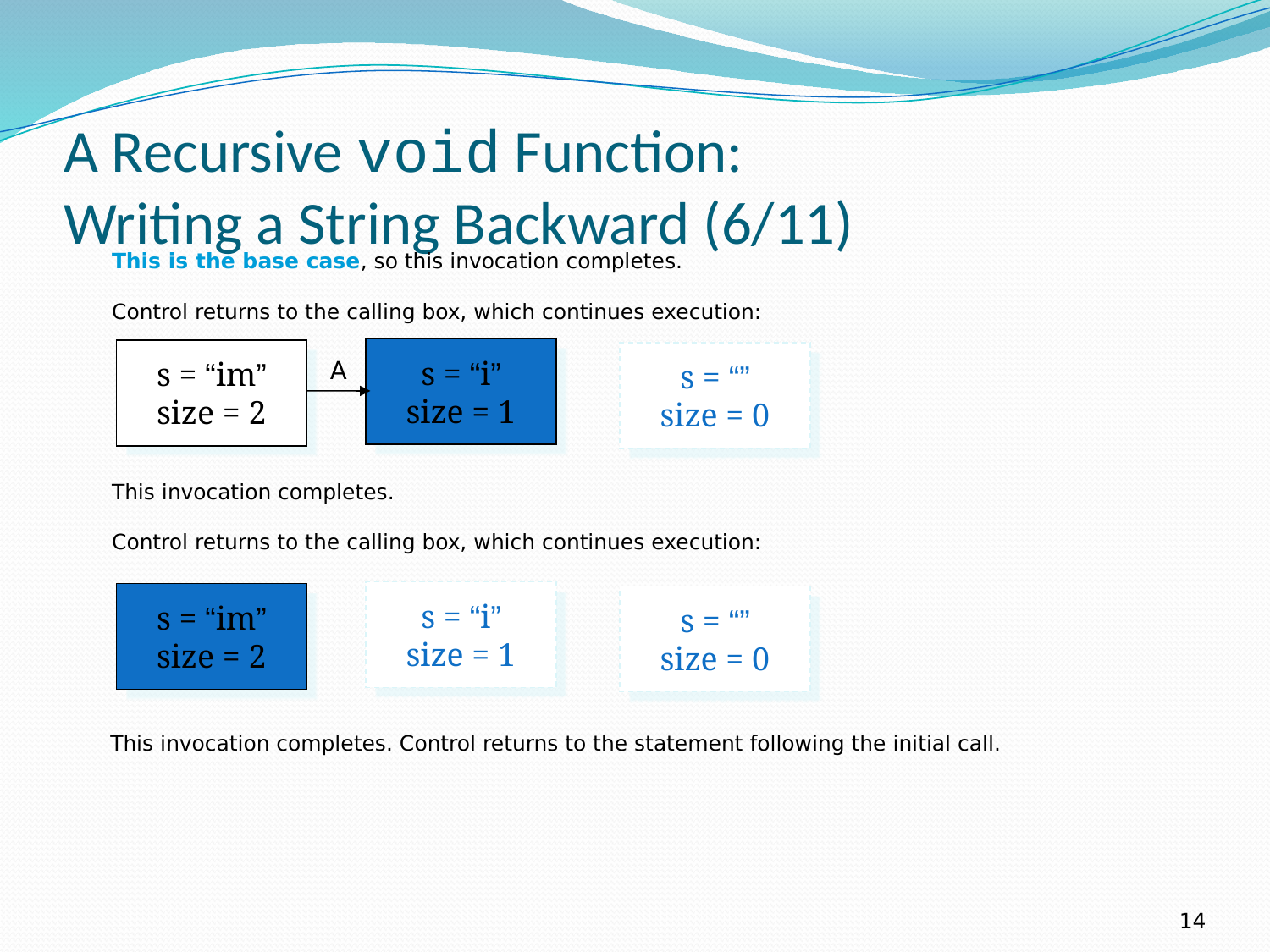

# A Recursive void Function: Writing a String Backward (6/11)
This is the base case, so this invocation completes.

Control returns to the calling box, which continues execution:
s = “i”
size = 1
s = “im”
size = 2
s = “”
size = 0
A

This invocation completes.

Control returns to the calling box, which continues execution:
s = “i”
size = 1
s = “im”
size = 2
s = “”
size = 0
This invocation completes. Control returns to the statement following the initial call.
14